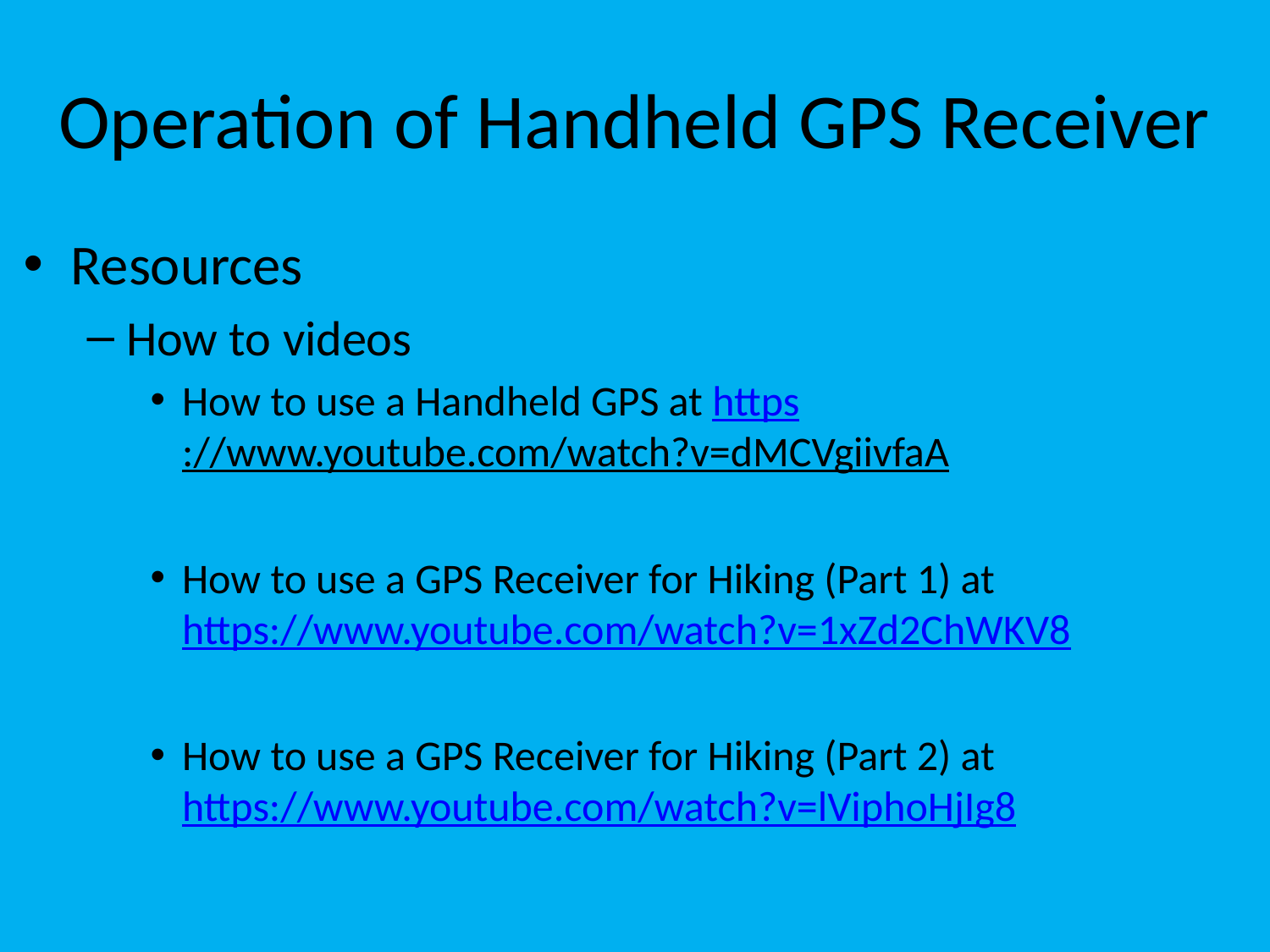

# Operation of Handheld GPS Receiver
Resources
How to videos
How to use a Handheld GPS at https://www.youtube.com/watch?v=dMCVgiivfaA

How to use a GPS Receiver for Hiking (Part 1) at https://www.youtube.com/watch?v=1xZd2ChWKV8

How to use a GPS Receiver for Hiking (Part 2) at https://www.youtube.com/watch?v=lViphoHjIg8